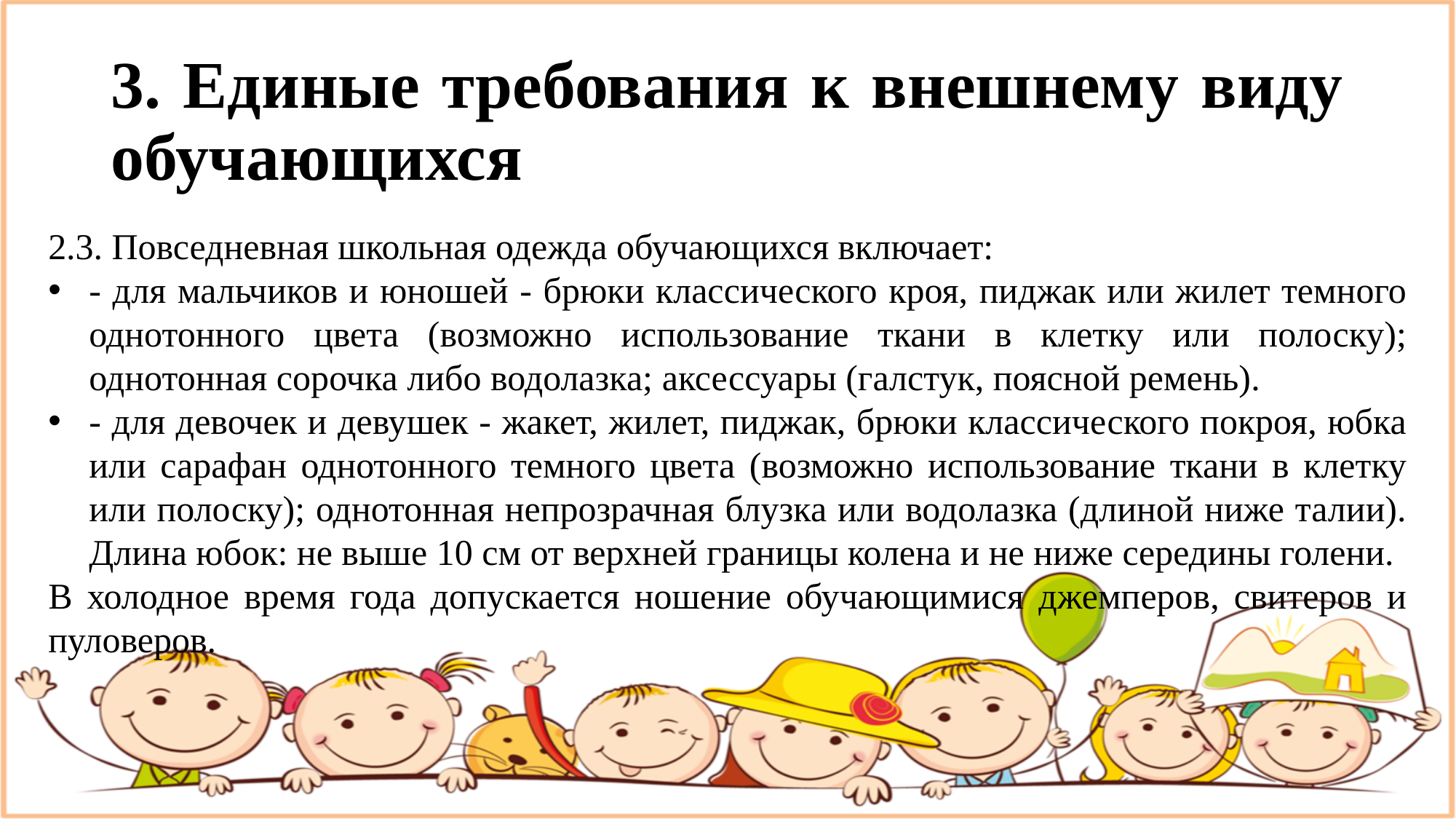

# 3. Единые требования к внешнему виду обучающихся
2.3. Повседневная школьная одежда обучающихся включает:
- для мальчиков и юношей - брюки классического кроя, пиджак или жилет темного однотонного цвета (возможно использование ткани в клетку или полоску); однотонная сорочка либо водолазка; аксессуары (галстук, поясной ремень).
- для девочек и девушек - жакет, жилет, пиджак, брюки классического покроя, юбка или сарафан однотонного темного цвета (возможно использование ткани в клетку или полоску); однотонная непрозрачная блузка или водолазка (длиной ниже талии). Длина юбок: не выше 10 см от верхней границы колена и не ниже середины голени.
В холодное время года допускается ношение обучающимися джемперов, свитеров и пуловеров.